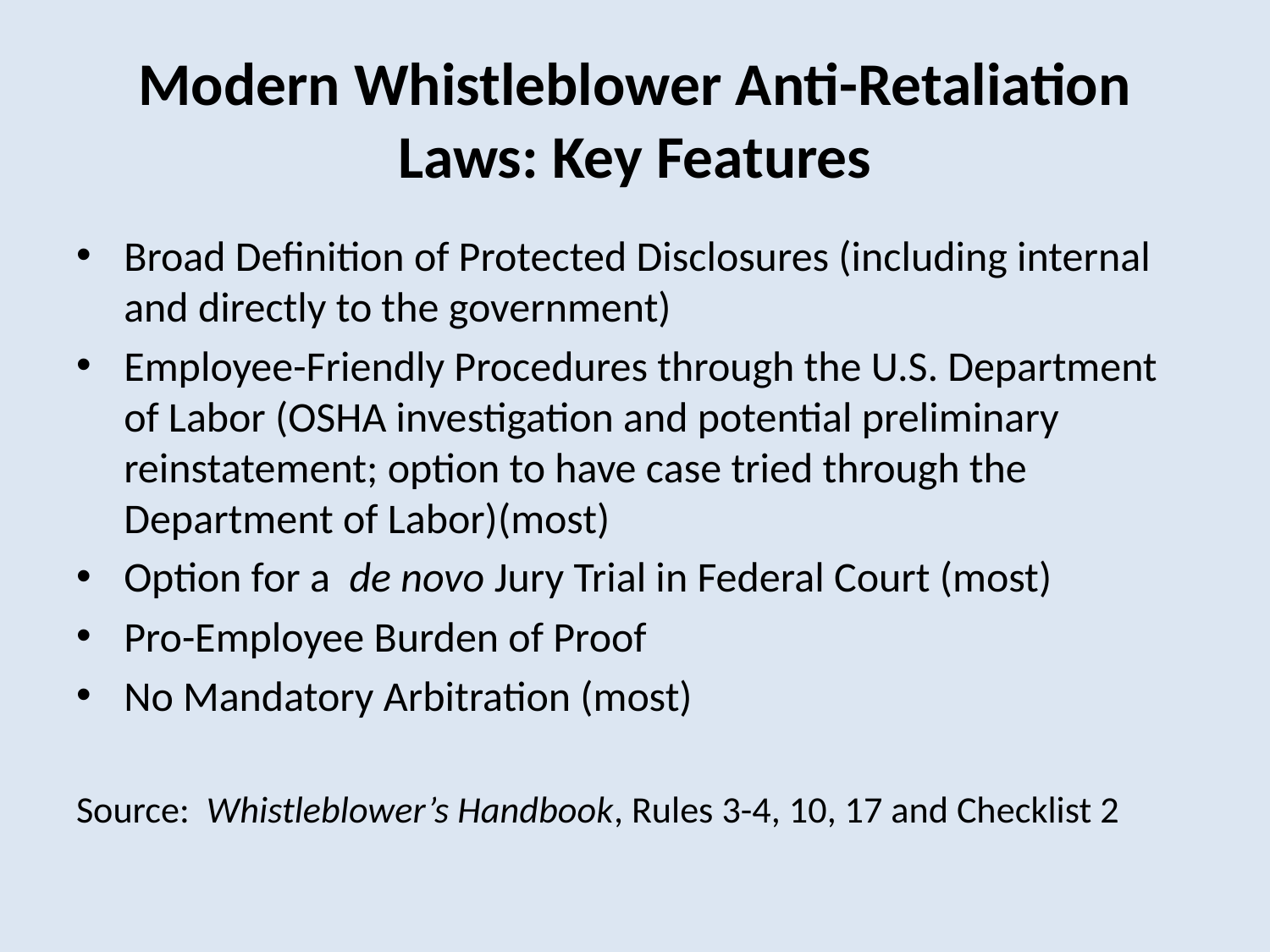

# Modern Whistleblower Anti-Retaliation Laws: Key Features
Broad Definition of Protected Disclosures (including internal and directly to the government)
Employee-Friendly Procedures through the U.S. Department of Labor (OSHA investigation and potential preliminary reinstatement; option to have case tried through the Department of Labor)(most)
Option for a  de novo Jury Trial in Federal Court (most)
Pro-Employee Burden of Proof
No Mandatory Arbitration (most)

Source:  Whistleblower’s Handbook, Rules 3-4, 10, 17 and Checklist 2